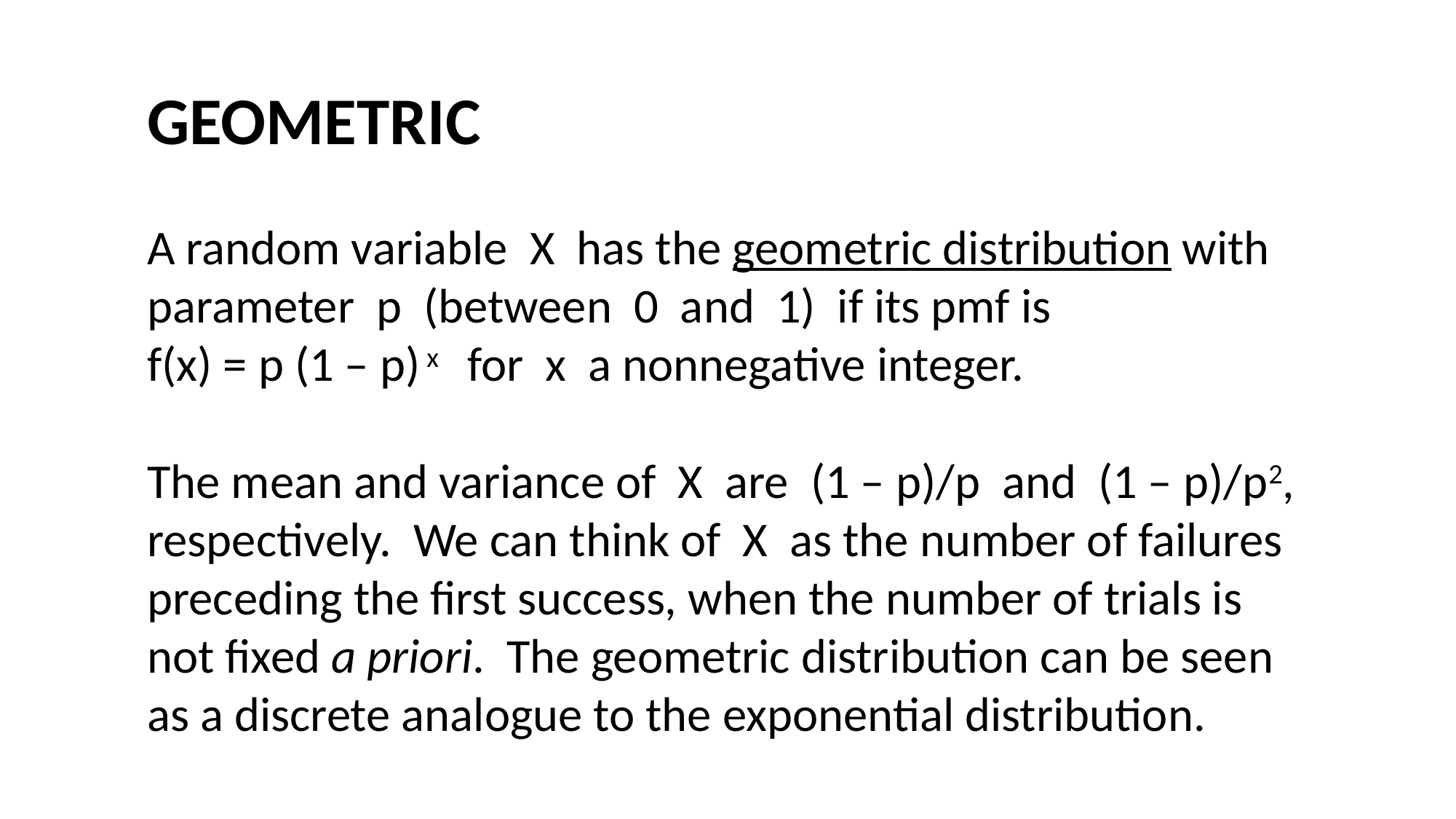

#
GEOMETRIC

A random variable  X  has the geometric distribution with parameter  p  (between  0  and  1)  if its pmf is                   f(x) = p (1 – p) x   for  x  a nonnegative integer.

The mean and variance of  X  are  (1 – p)/p  and  (1 – p)/p2,  respectively.  We can think of  X  as the number of failures preceding the first success, when the number of trials is not fixed a priori.  The geometric distribution can be seen as a discrete analogue to the exponential distribution.